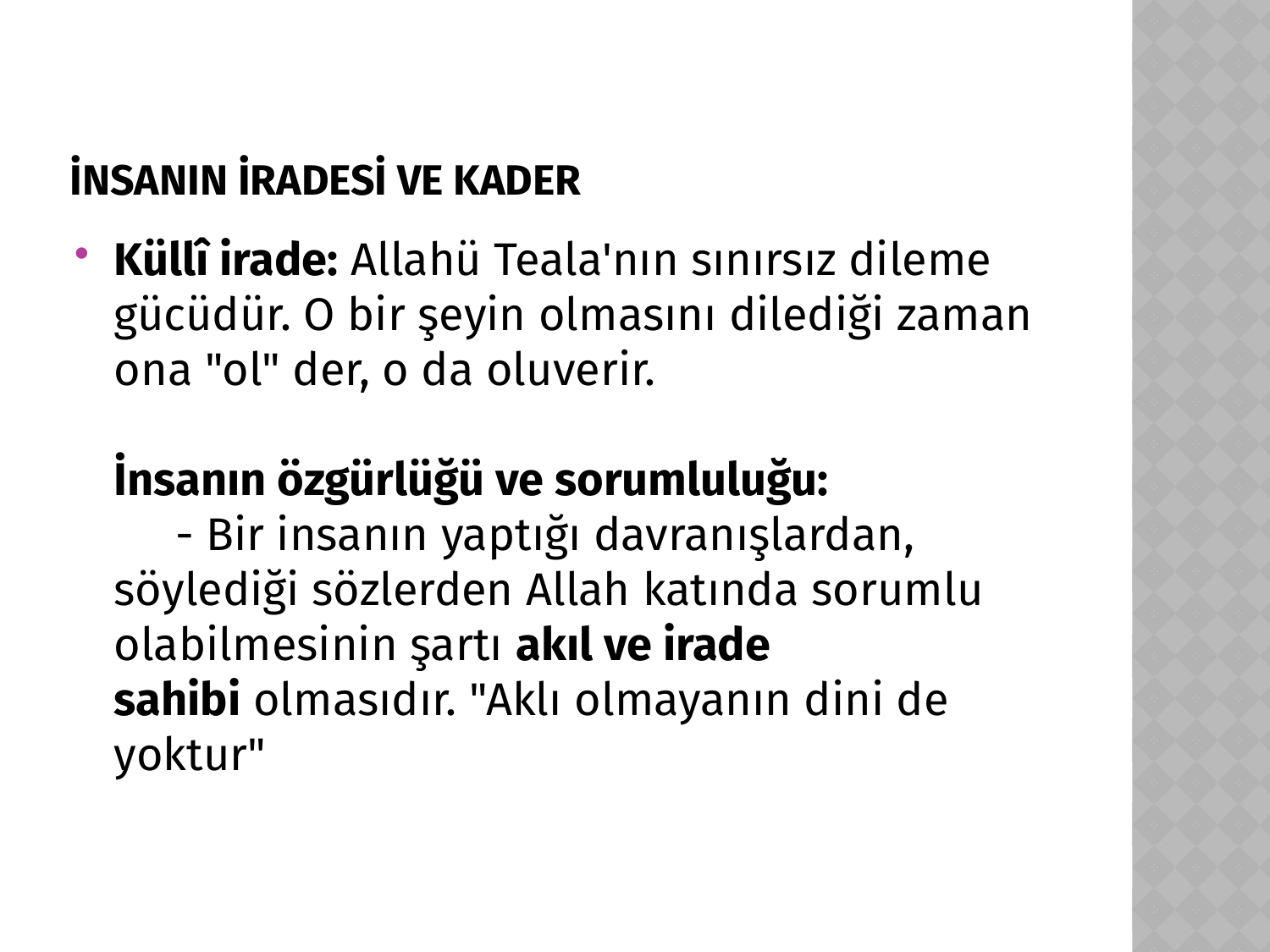

# İNSANIN İRADESİ VE KADER
Küllî irade: Allahü Teala'nın sınırsız dileme gücüdür. O bir şeyin olmasını dilediği zaman ona "ol" der, o da oluverir.
İnsanın özgürlüğü ve sorumluluğu:
     - Bir insanın yaptığı davranışlardan, söylediği sözlerden Allah katında sorumlu olabilmesinin şartı akıl ve irade sahibi olmasıdır. "Aklı olmayanın dini de yoktur"